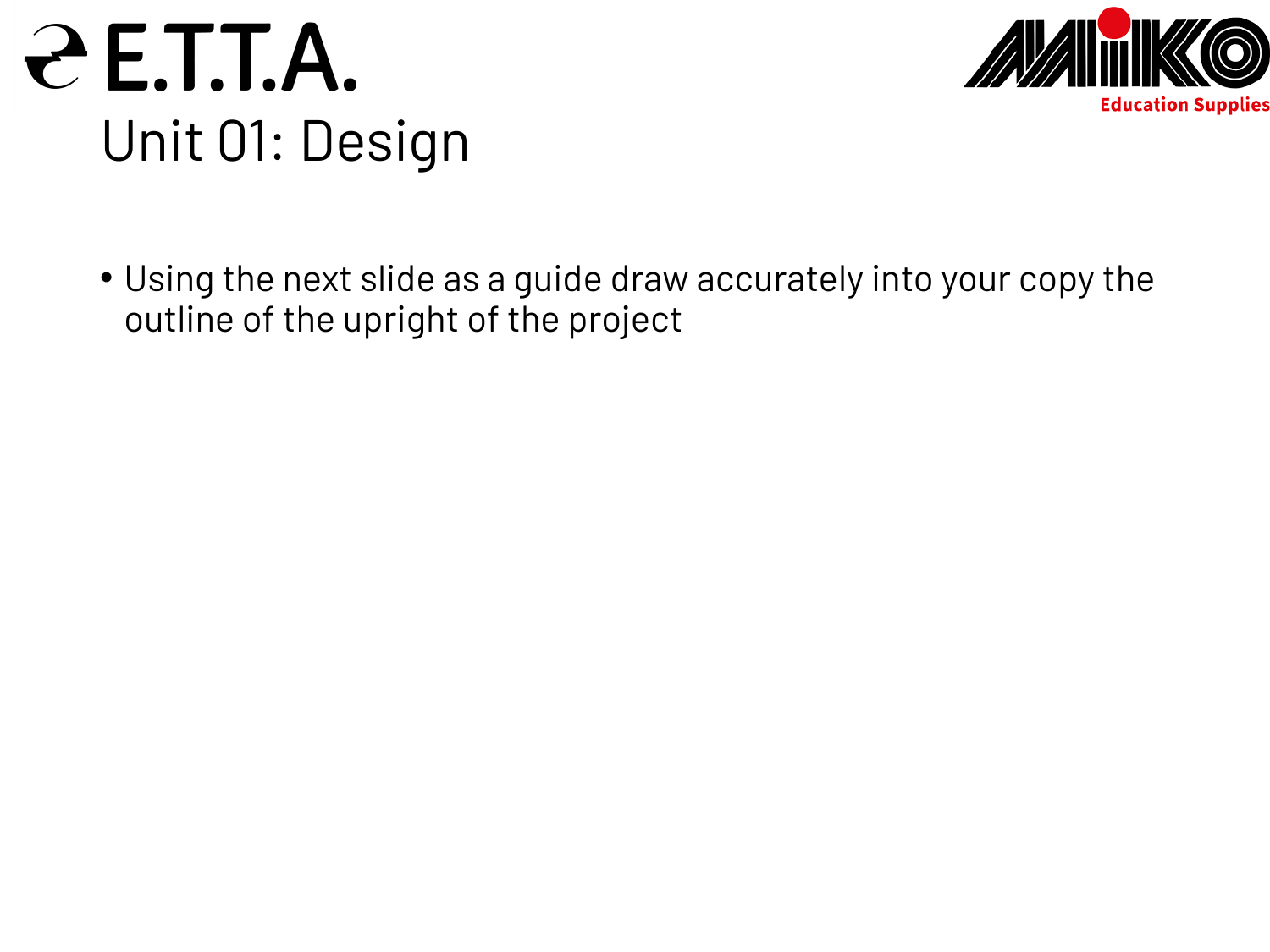

# Unit 01: Design
Using the next slide as a guide draw accurately into your copy the outline of the upright of the project